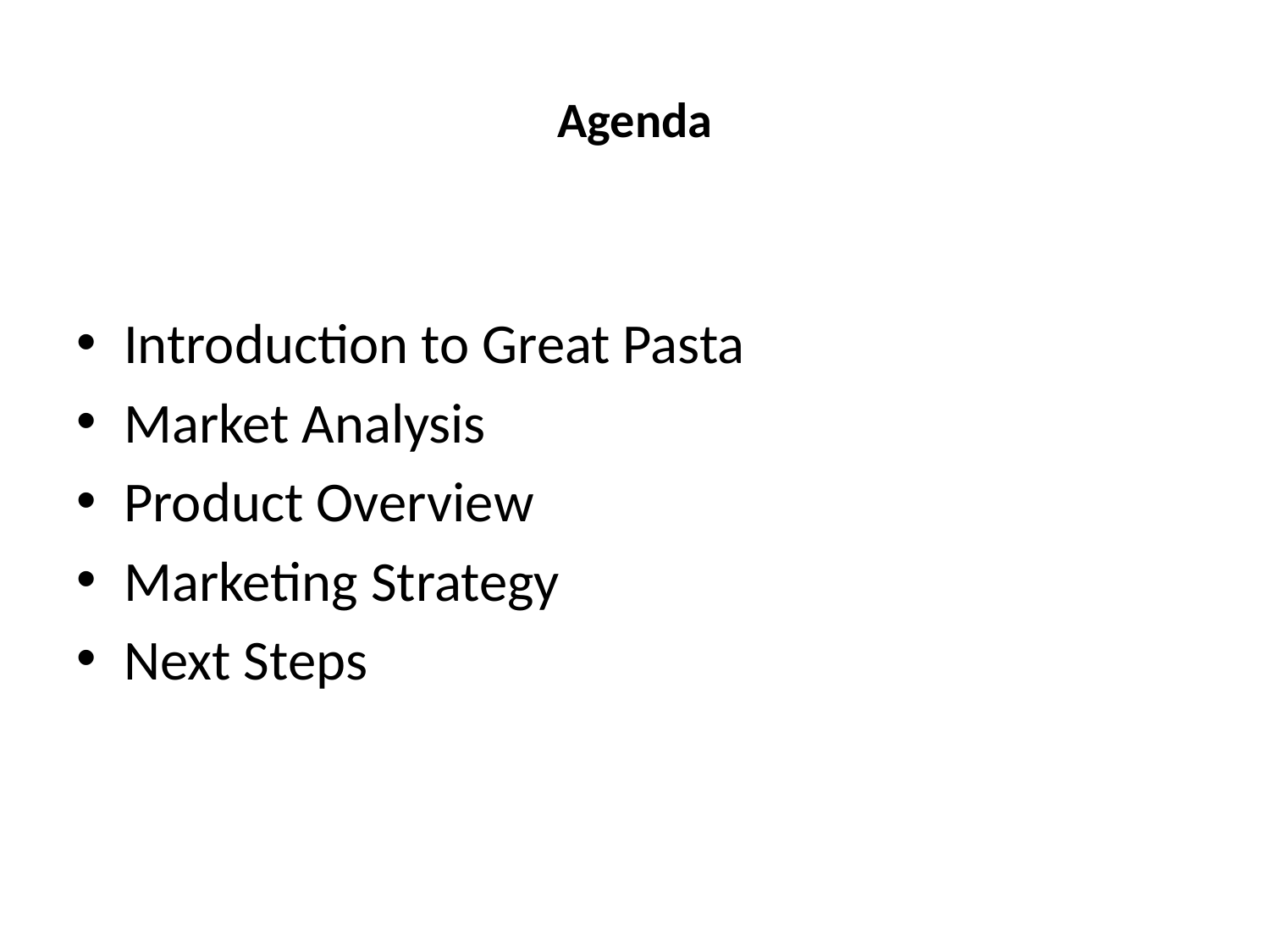

# Agenda

Introduction to Great Pasta
Market Analysis
Product Overview
Marketing Strategy
Next Steps